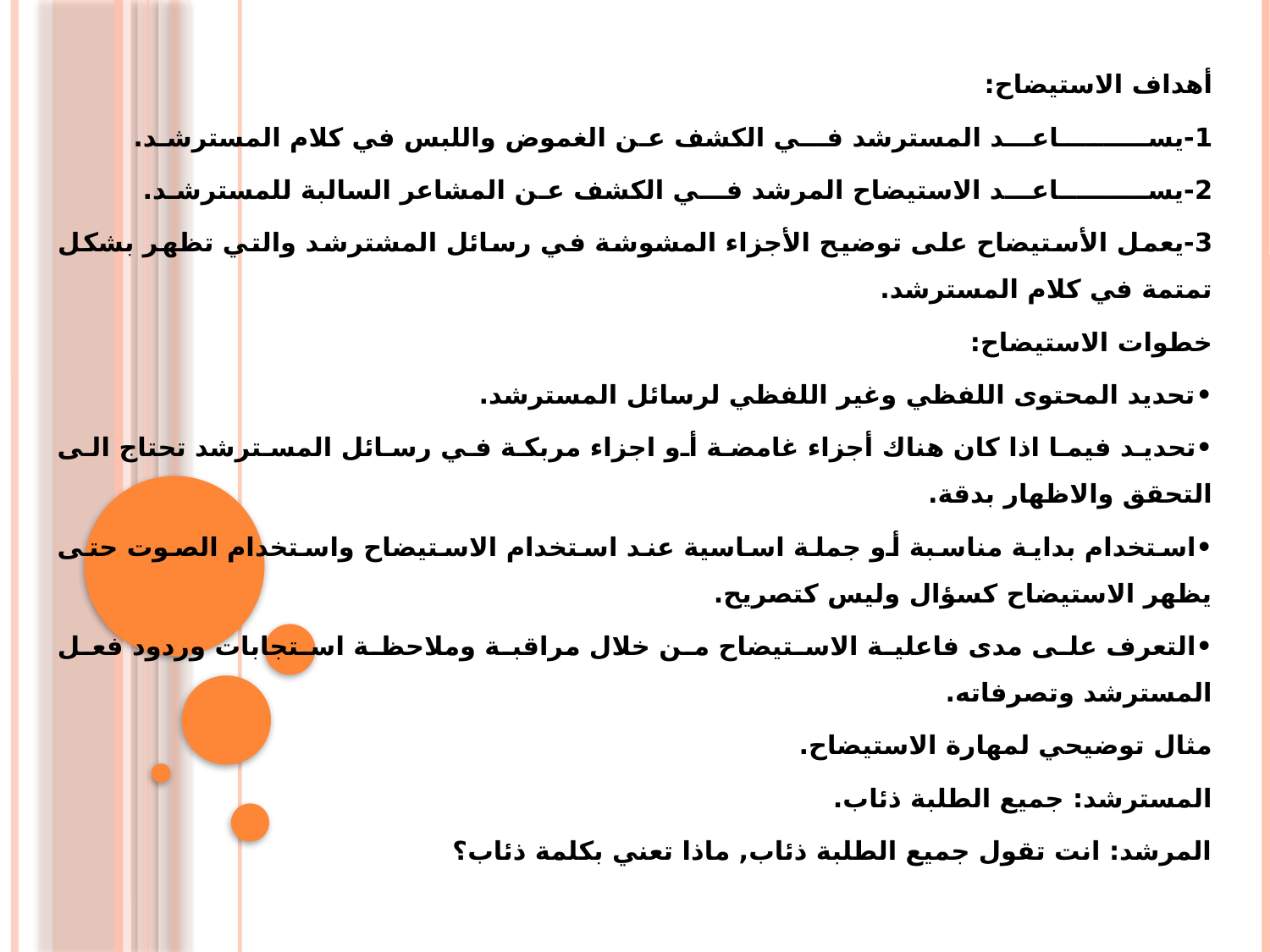

أهداف الاستيضاح:
1-	يســــــــــاعـــد المسترشد فـــي الكشف عـن الغموض واللبس في كلام المسترشـد.
2-	يســــــــــاعـــد الاستيضاح المرشد فـــي الكشف عـن المشاعر السالبة للمسترشـد.
3-	يعمل الأستيضاح على توضيح الأجزاء المشوشة في رسائل المشترشد والتي تظهر بشكل تمتمة في كلام المسترشد.
خطوات الاستيضاح:
•	تحديد المحتوى اللفظي وغير اللفظي لرسائل المسترشد.
•	تحديد فيما اذا كان هناك أجزاء غامضة أو اجزاء مربكة في رسائل المسترشد تحتاج الى التحقق والاظهار بدقة.
•	استخدام بداية مناسبة أو جملة اساسية عند استخدام الاستيضاح واستخدام الصوت حتى يظهر الاستيضاح كسؤال وليس كتصريح.
•	التعرف على مدى فاعلية الاستيضاح من خلال مراقبة وملاحظة استجابات وردود فعل المسترشد وتصرفاته.
مثال توضيحي لمهارة الاستيضاح.
المسترشد: جميع الطلبة ذئاب.
المرشد: انت تقول جميع الطلبة ذئاب, ماذا تعني بكلمة ذئاب؟